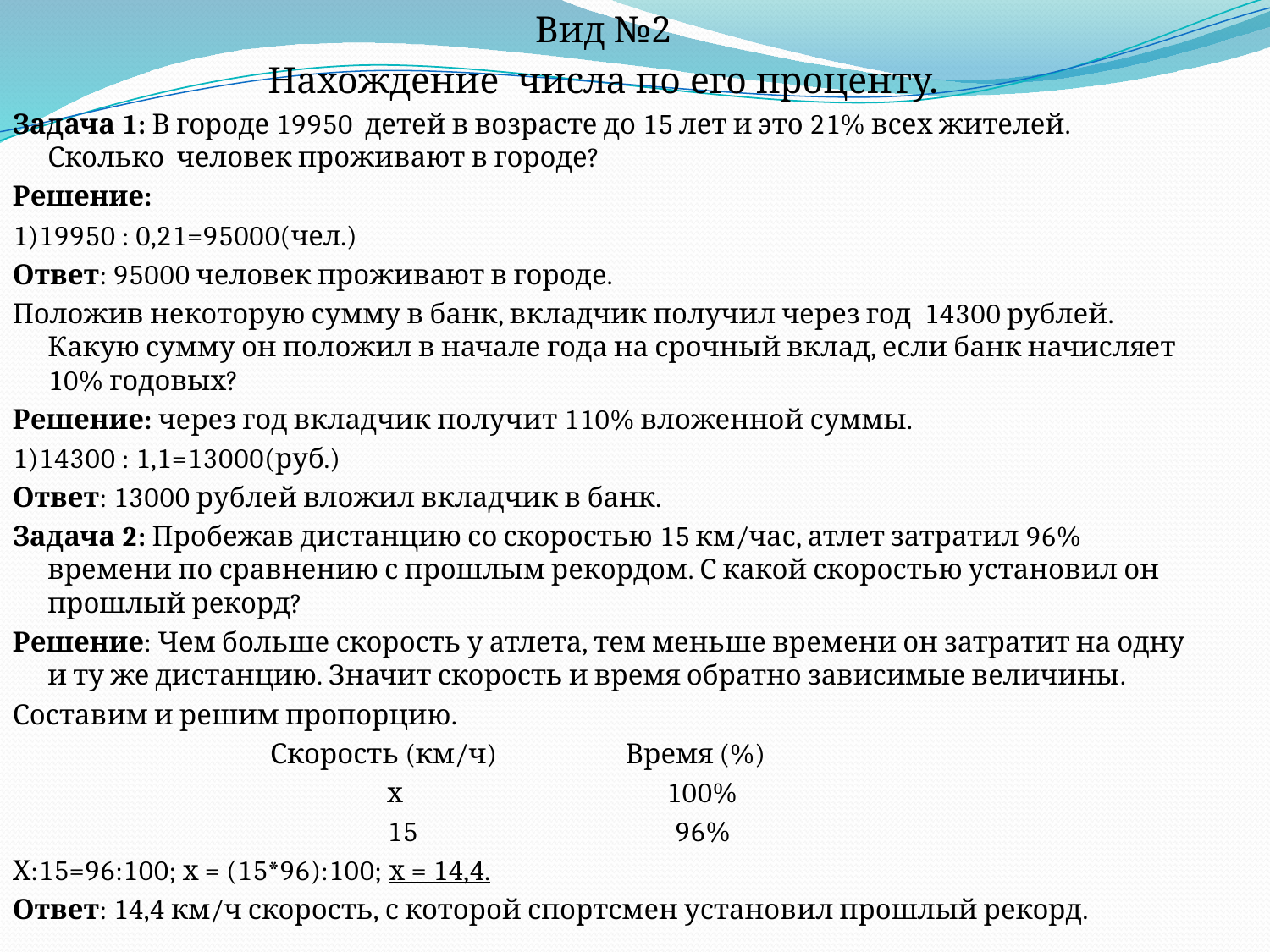

Вид №2
Нахождение  числа по его проценту.
Задача 1: В городе 19950  детей в возрасте до 15 лет и это 21% всех жителей. Сколько  человек проживают в городе?
Решение:
1)19950 : 0,21=95000(чел.)
Ответ: 95000 человек проживают в городе.
Положив некоторую сумму в банк, вкладчик получил через год  14300 рублей. Какую сумму он положил в начале года на срочный вклад, если банк начисляет 10% годовых?
Решение: через год вкладчик получит 110% вложенной суммы.
1)14300 : 1,1=13000(руб.)
Ответ: 13000 рублей вложил вкладчик в банк.
Задача 2: Пробежав дистанцию со скоростью 15 км/час, атлет затратил 96% времени по сравнению с прошлым рекордом. С какой скоростью установил он прошлый рекорд?
Решение: Чем больше скорость у атлета, тем меньше времени он затратит на одну и ту же дистанцию. Значит скорость и время обратно зависимые величины.
Составим и решим пропорцию.
                                          Скорость (км/ч)                     Время (%)
                                                             х                                           100%
                                                             15                                          96%
Х:15=96:100; х = (15*96):100; х = 14,4.
Ответ: 14,4 км/ч скорость, с которой спортсмен установил прошлый рекорд.